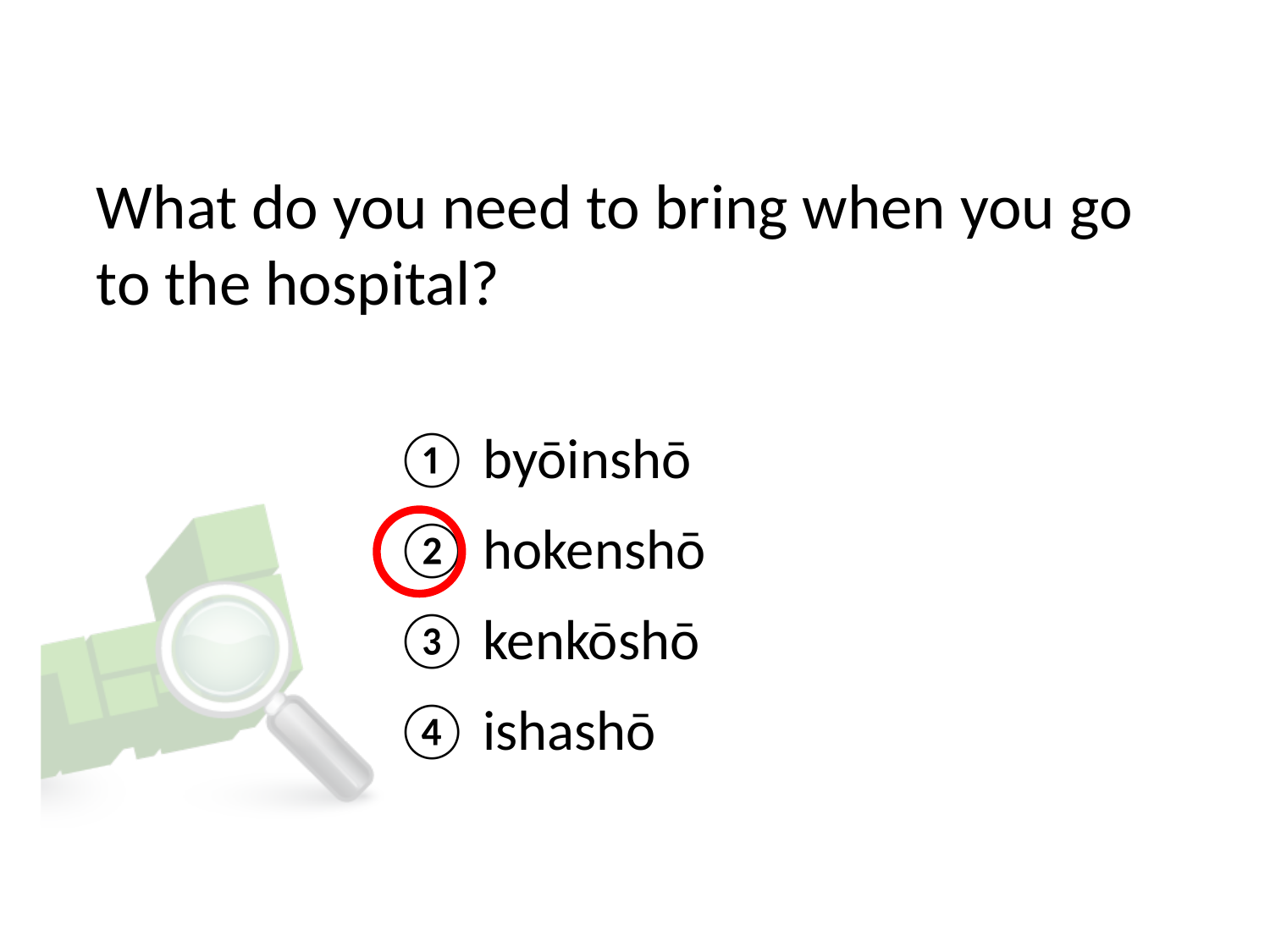

# What do you need to bring when you go to the hospital?
① byōinshō
② hokenshō
③ kenkōshō
④ ishashō